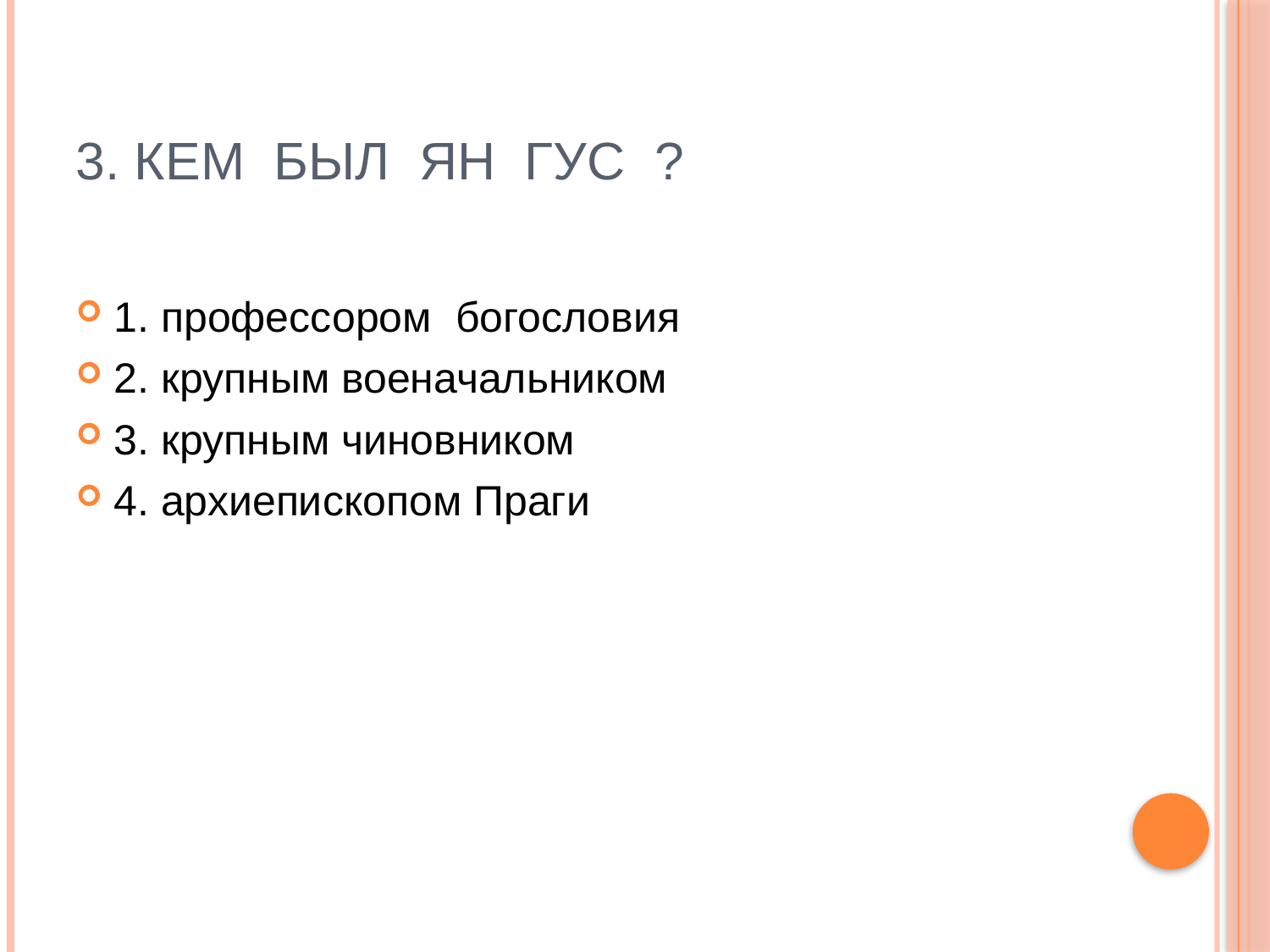

# 3. Кем  был  Ян  Гус  ?

1. профессором  богословия
2. крупным военачальником
3. крупным чиновником
4. архиепископом Праги